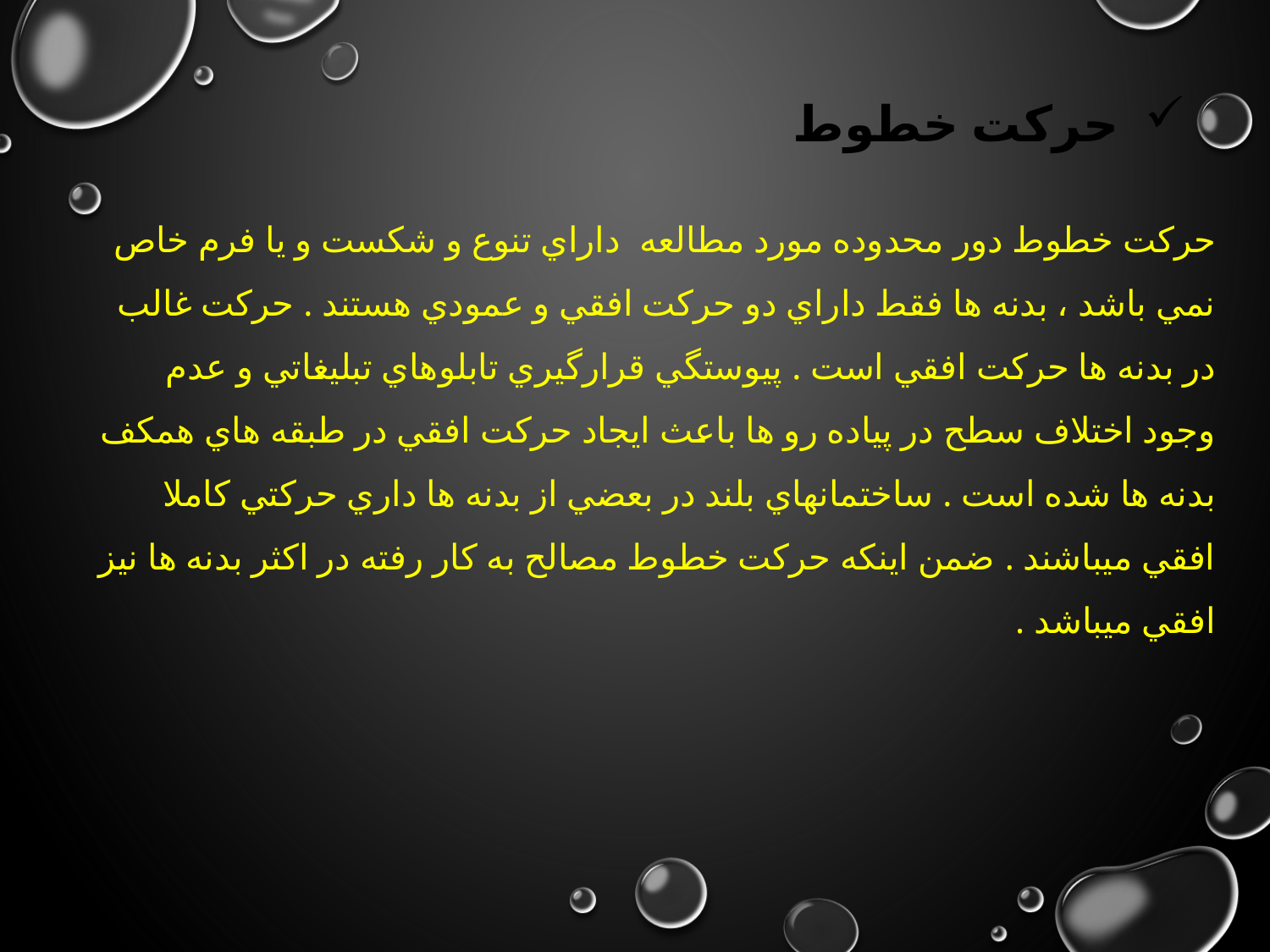

حركت خطوط
حركت خطوط دور محدوده مورد مطالعه  داراي تنوع و شكست و يا فرم خاص نمي باشد ، بدنه ها فقط داراي دو حركت افقي و عمودي هستند . حركت غالب در بدنه ها حركت افقي است . پيوستگي قرارگيري تابلوهاي تبليغاتي و عدم وجود اختلاف سطح در پياده رو ها باعث ايجاد حركت افقي در طبقه هاي همكف بدنه ها شده است . ساختمانهاي بلند در بعضي از بدنه ها داري حركتي كاملا افقي ميباشند . ضمن اينكه حركت خطوط مصالح به كار رفته در اكثر بدنه ها نيز افقي ميباشد .